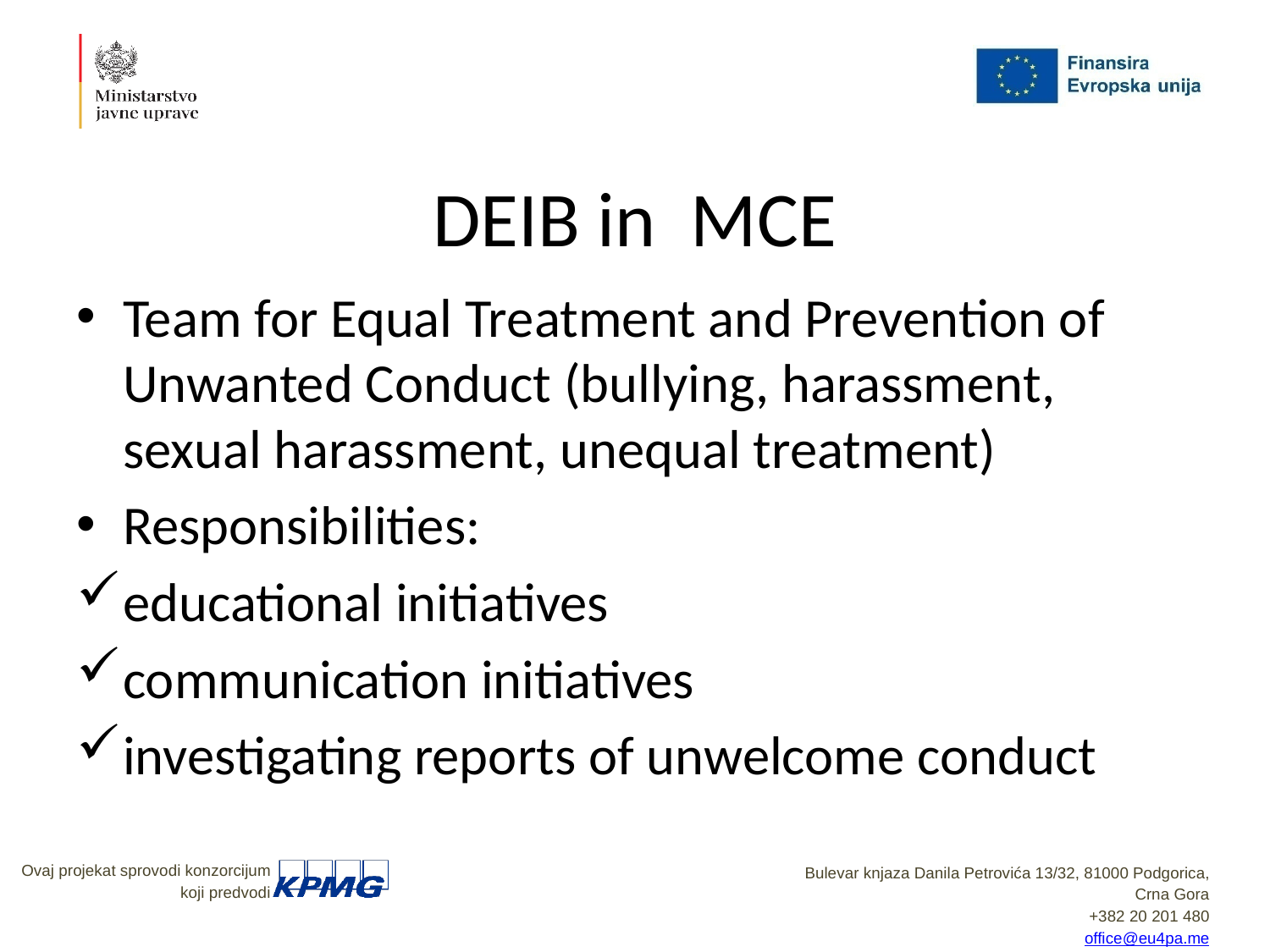

# DEIB in  MCE

Team for Equal Treatment and Prevention of Unwanted Conduct (bullying, harassment, sexual harassment, unequal treatment)
Responsibilities:
educational initiatives
communication initiatives
investigating reports of unwelcome conduct